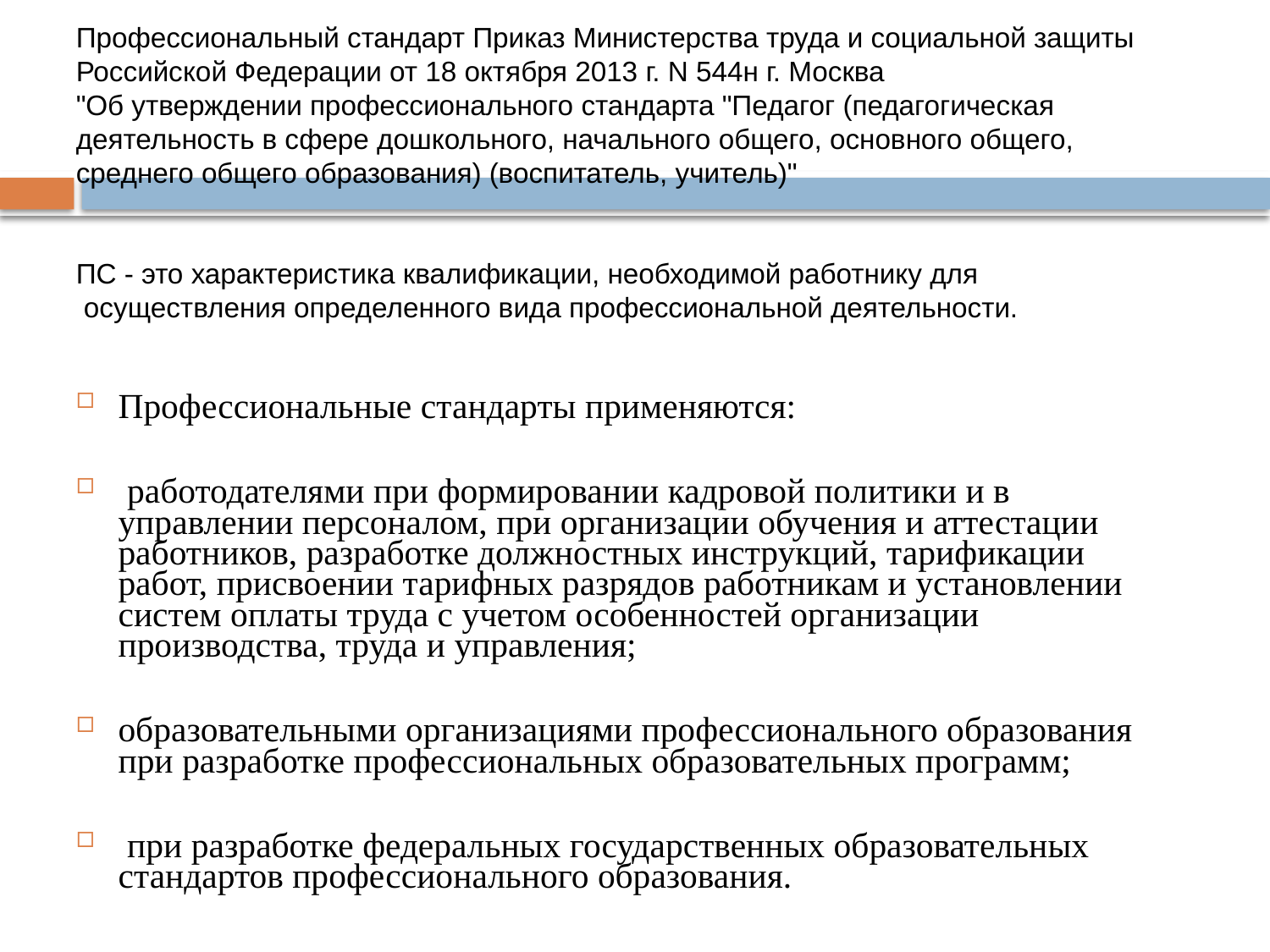

# Профессиональный стандарт Приказ Министерства труда и социальной защиты Российской Федерации от 18 октября 2013 г. N 544н г. Москва "Об утверждении профессионального стандарта "Педагог (педагогическая деятельность в сфере дошкольного, начального общего, основного общего, среднего общего образования) (воспитатель, учитель)" ПС - это характеристика квалификации, необходимой работнику для осуществления определенного вида профессиональной деятельности.

Профессиональные стандарты применяются:

 работодателями при формировании кадровой политики и в управлении персоналом, при организации обучения и аттестации работников, разработке должностных инструкций, тарификации работ, присвоении тарифных разрядов работникам и установлении систем оплаты труда с учетом особенностей организации производства, труда и управления;

образовательными организациями профессионального образования при разработке профессиональных образовательных программ;

 при разработке федеральных государственных образовательных стандартов профессионального образования.